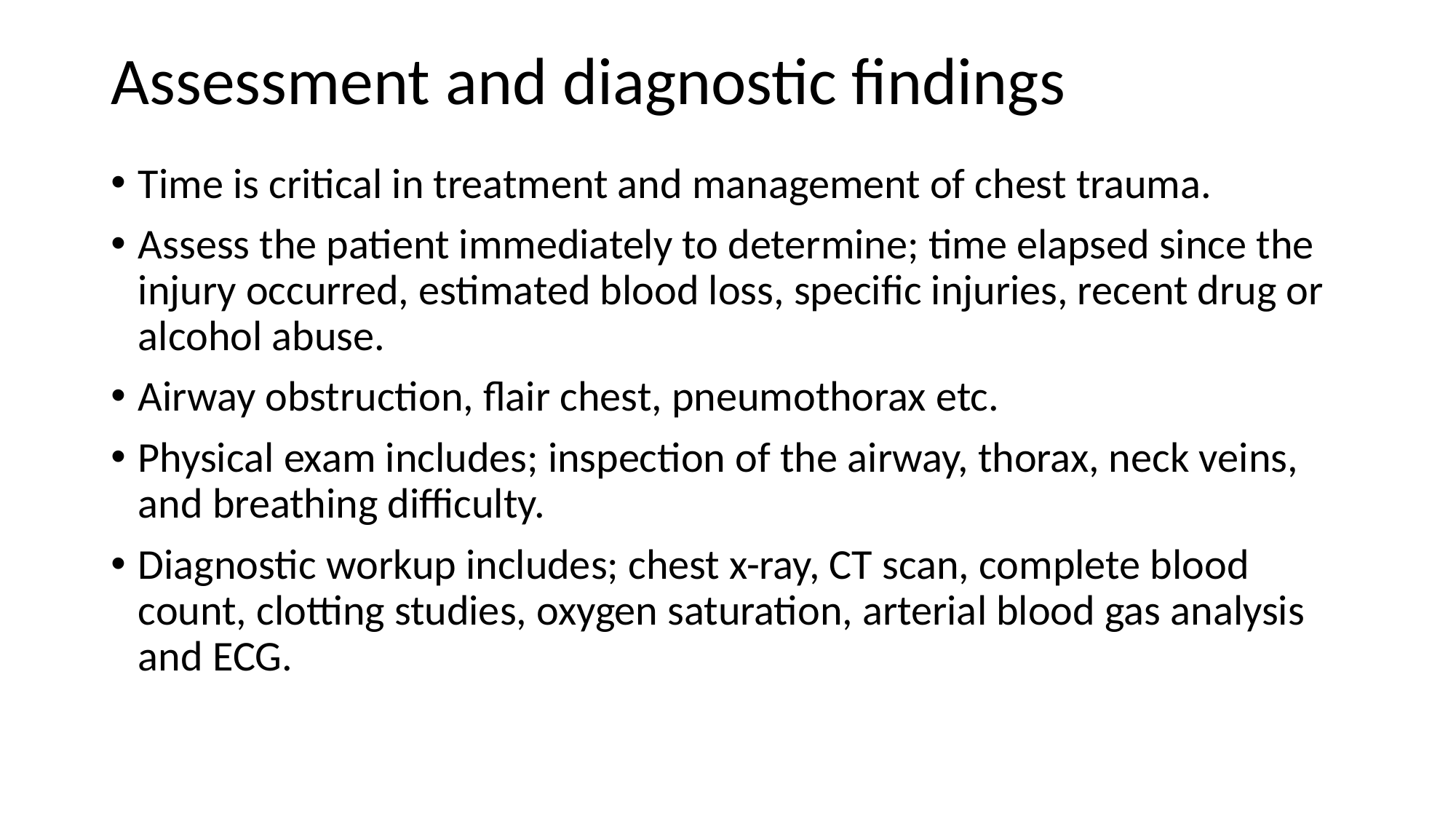

# Assessment and diagnostic findings
Time is critical in treatment and management of chest trauma.
Assess the patient immediately to determine; time elapsed since the injury occurred, estimated blood loss, specific injuries, recent drug or alcohol abuse.
Airway obstruction, flair chest, pneumothorax etc.
Physical exam includes; inspection of the airway, thorax, neck veins, and breathing difficulty.
Diagnostic workup includes; chest x-ray, CT scan, complete blood count, clotting studies, oxygen saturation, arterial blood gas analysis and ECG.